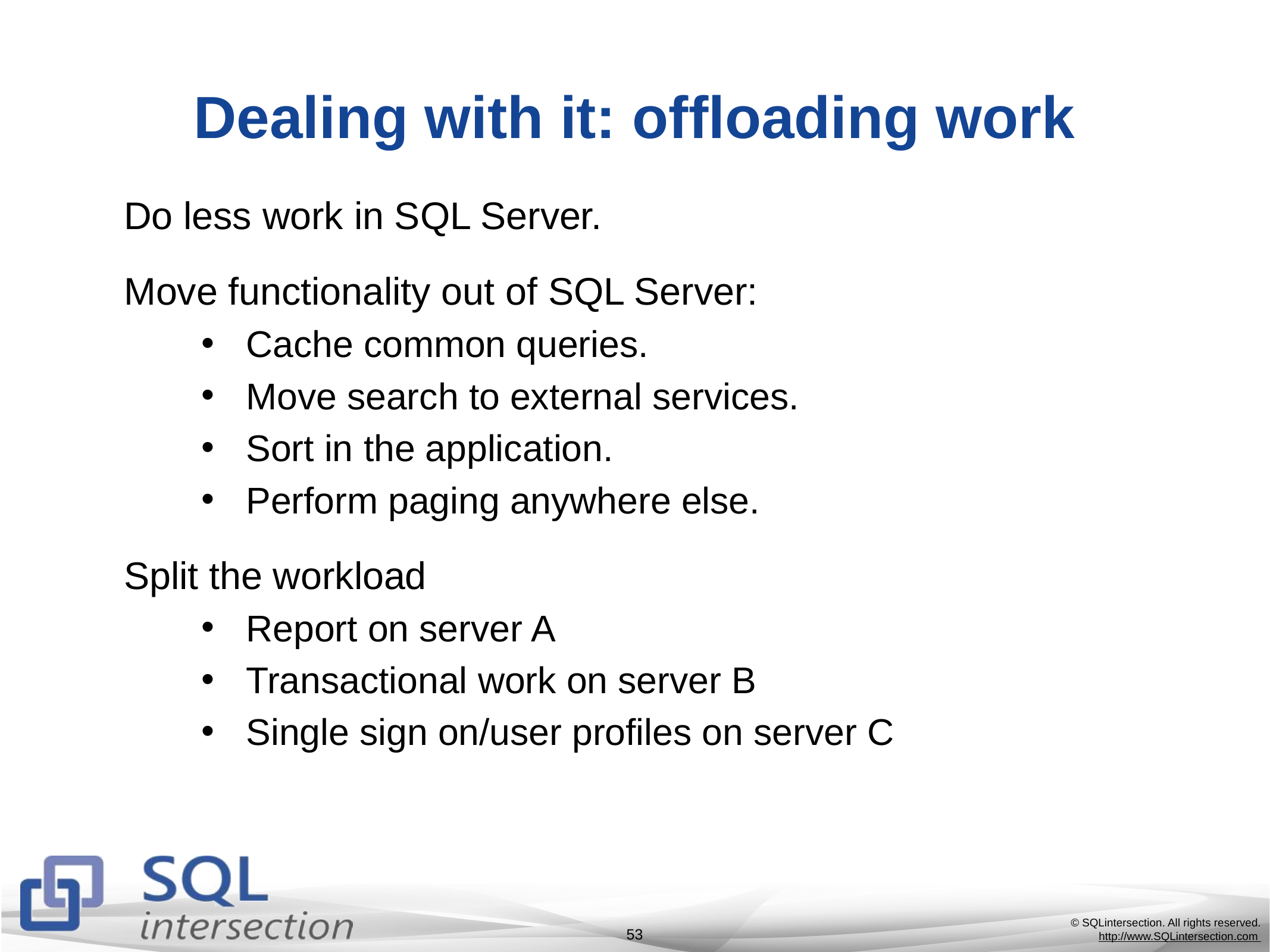

# Dealing with it: offloading work
Do less work in SQL Server.
Move functionality out of SQL Server:
Cache common queries.
Move search to external services.
Sort in the application.
Perform paging anywhere else.
Split the workload
Report on server A
Transactional work on server B
Single sign on/user profiles on server C